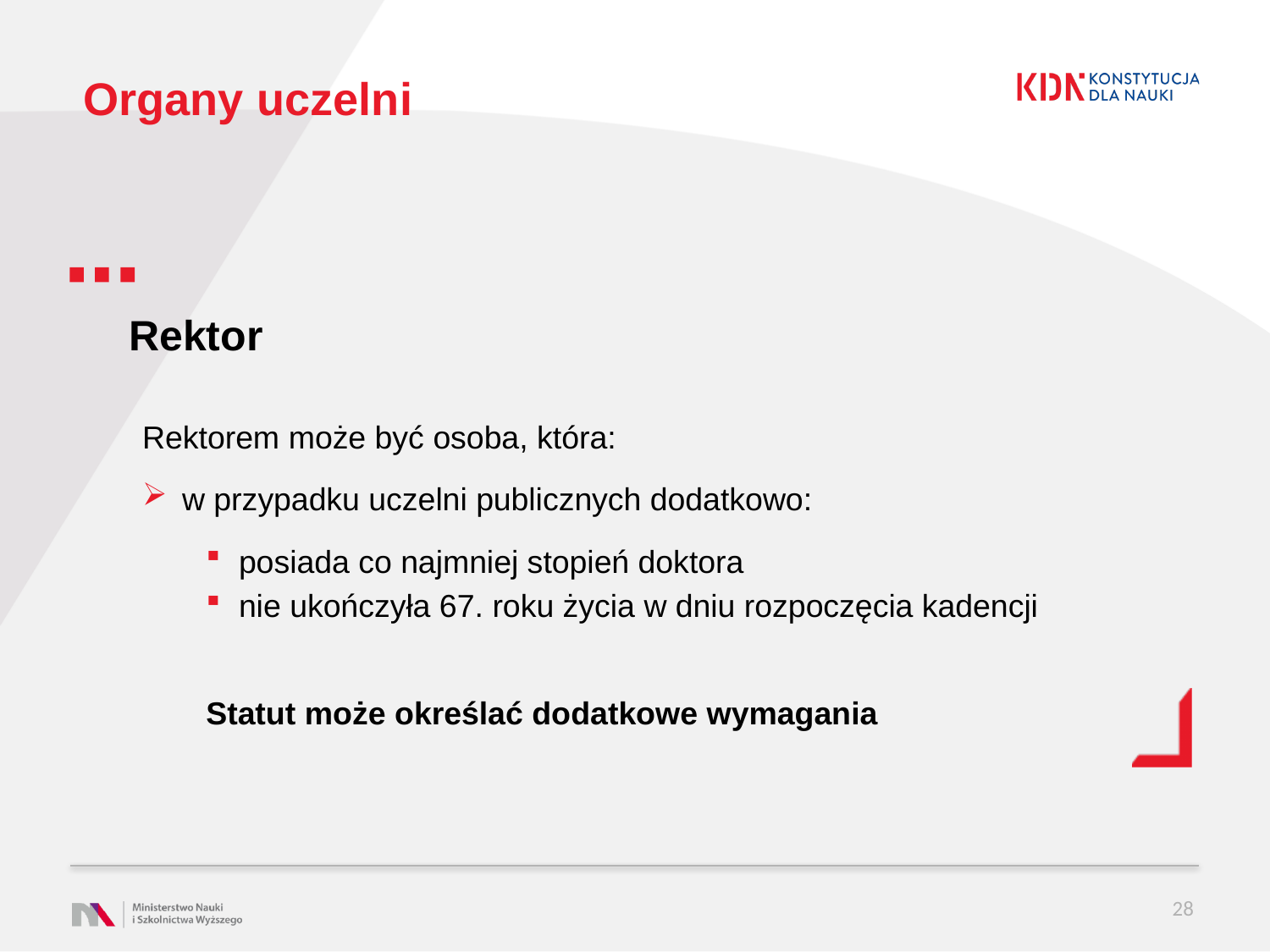

# Organy uczelni
Rektor

Rektorem może być osoba, która:
w przypadku uczelni publicznych dodatkowo:
 posiada co najmniej stopień doktora
 nie ukończyła 67. roku życia w dniu rozpoczęcia kadencji

Statut może określać dodatkowe wymagania
28